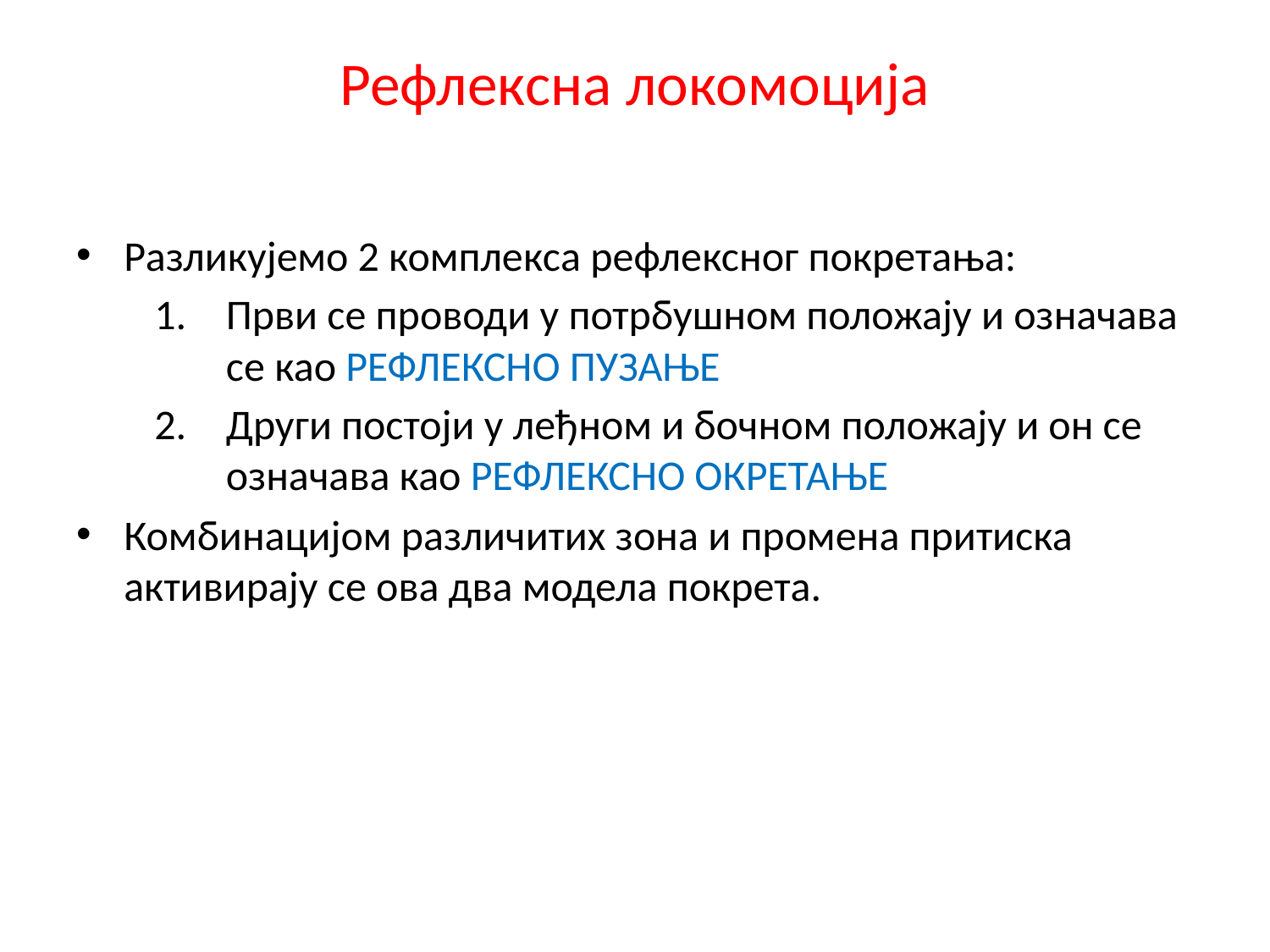

# Рефлексна локомоција
Разликујемо 2 комплекса рефлексног покретања:
Први се проводи у потрбушном положају и означава се као РЕФЛЕКСНО ПУЗАЊЕ
Други постоји у леђном и бочном положају и он се означава као РЕФЛЕКСНО ОКРЕТАЊЕ
Комбинацијом различитих зона и промена притиска активирају се ова два модела покрета.